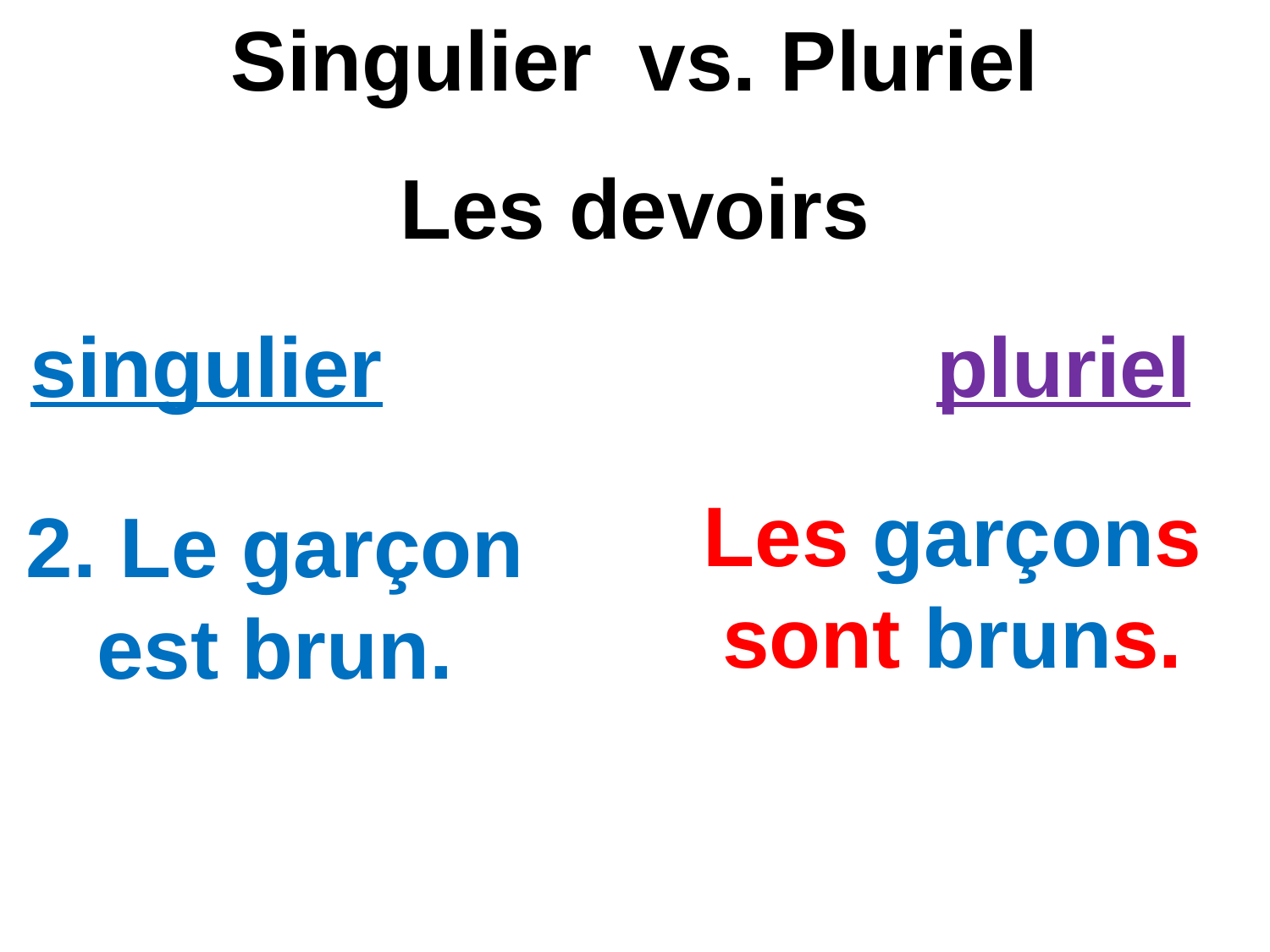

Singulier  vs. Pluriel
Les devoirs
singulier
pluriel
Les garçons sont bruns.
2. Le garçon est brun.